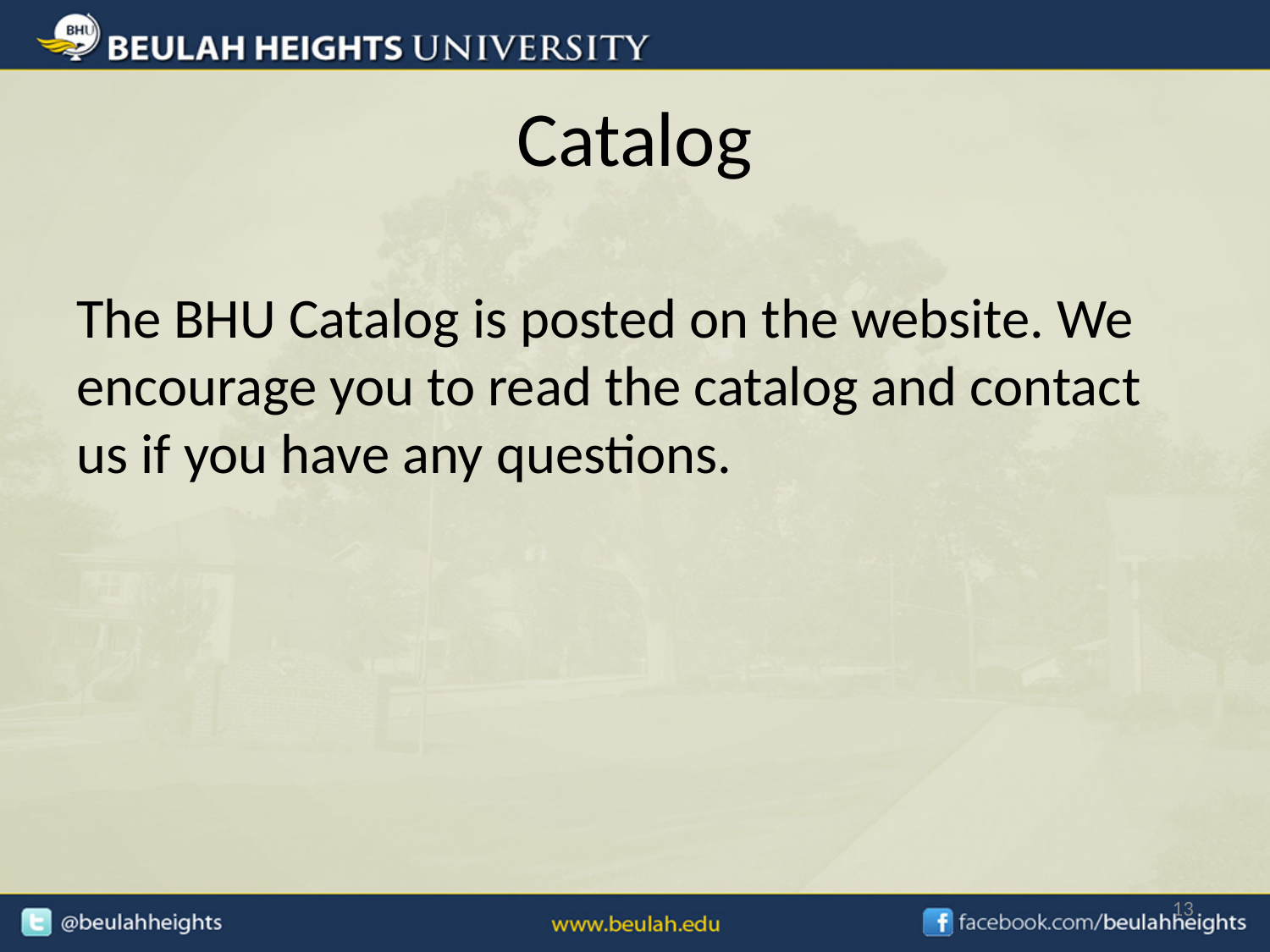

# Catalog
The BHU Catalog is posted on the website. We encourage you to read the catalog and contact us if you have any questions.
13